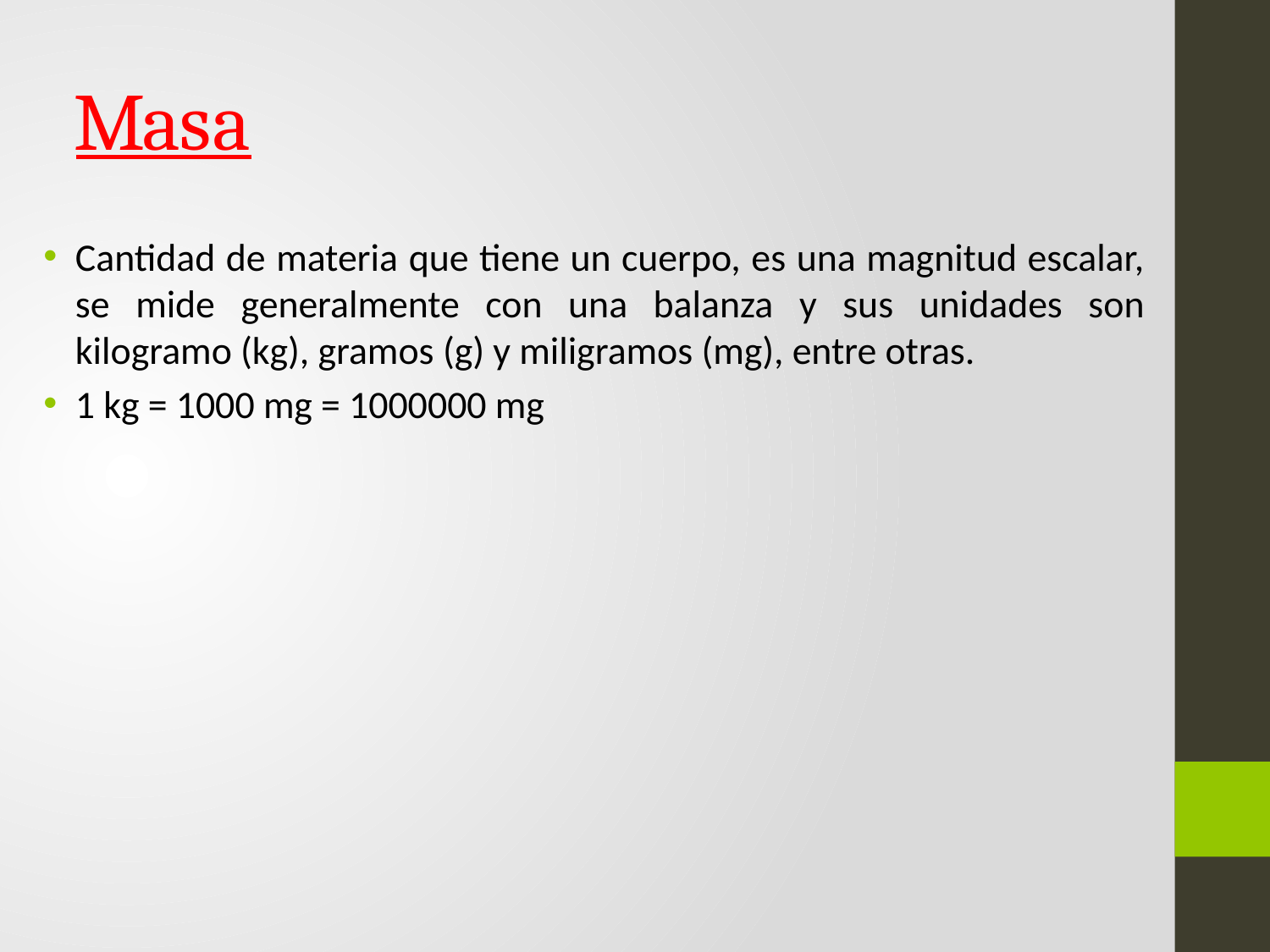

Masa
Cantidad de materia que tiene un cuerpo, es una magnitud escalar, se mide generalmente con una balanza y sus unidades son kilogramo (kg), gramos (g) y miligramos (mg), entre otras.
1 kg = 1000 mg = 1000000 mg